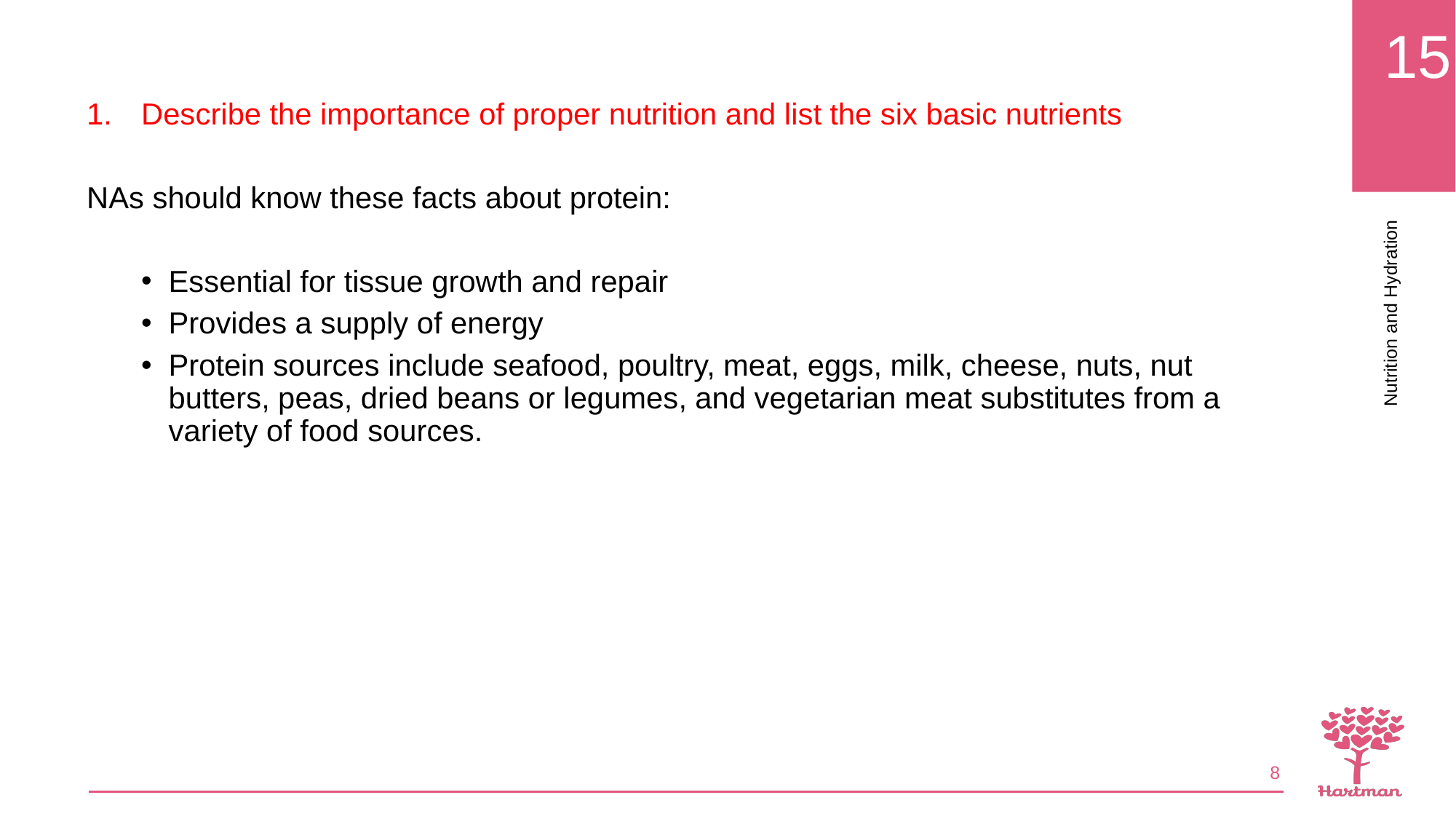

Describe the importance of proper nutrition and list the six basic nutrients

NAs should know these facts about protein:

Essential for tissue growth and repair
Provides a supply of energy
Protein sources include seafood, poultry, meat, eggs, milk, cheese, nuts, nut butters, peas, dried beans or legumes, and vegetarian meat substitutes from a variety of food sources.

8